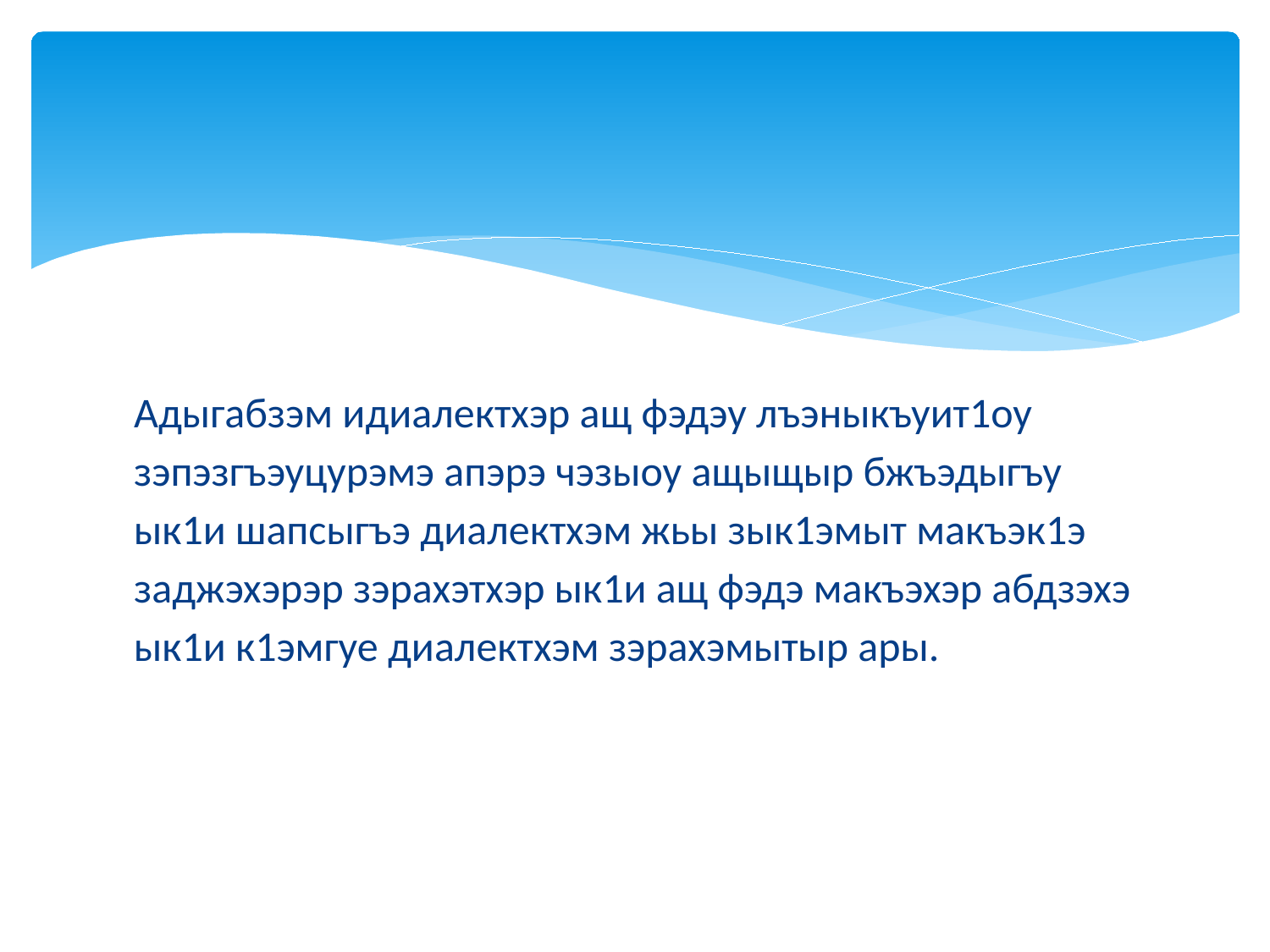

Адыгабзэм идиалектхэр ащ фэдэу лъэныкъуит1оу зэпэзгъэуцурэмэ апэрэ чэзыоу ащыщыр бжъэдыгъу ык1и шапсыгъэ диалектхэм жьы зык1эмыт макъэк1э заджэхэрэр зэрахэтхэр ык1и ащ фэдэ макъэхэр абдзэхэ ык1и к1эмгуе диалектхэм зэрахэмытыр ары.